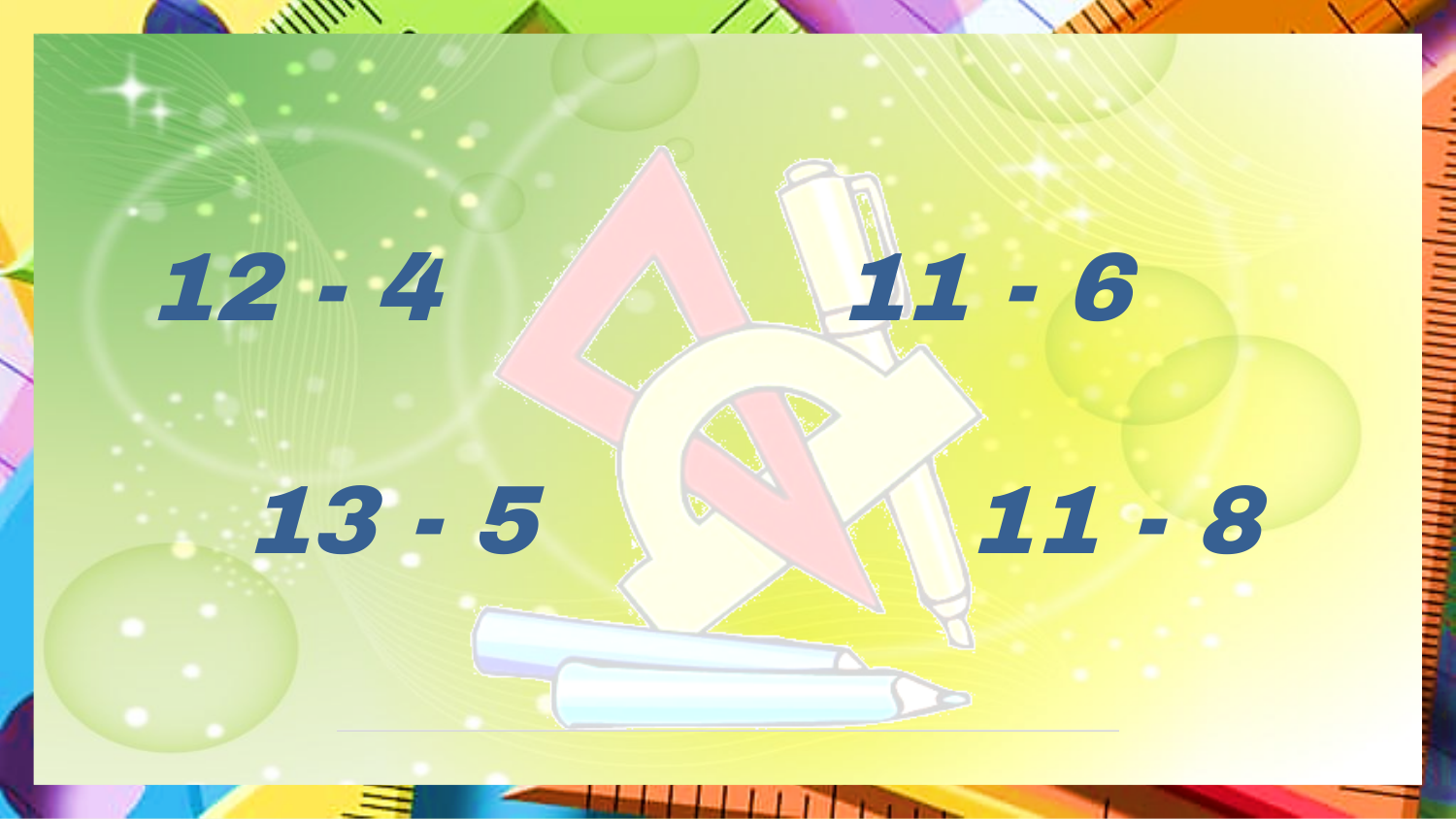

12 - 4	         11 - 6

   13 - 5 		    11 - 8